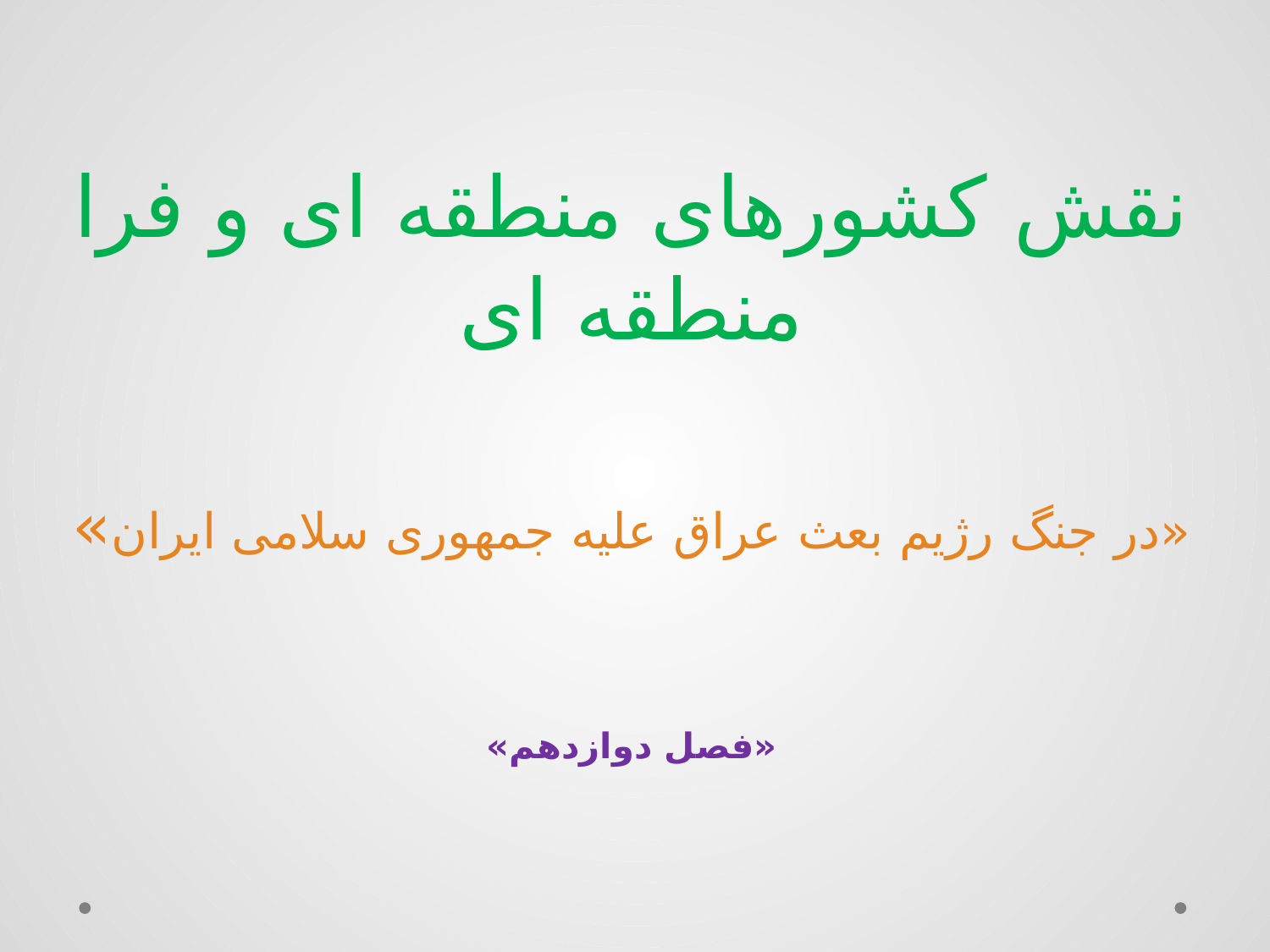

# نقش کشورهای منطقه ای و فرا منطقه ای «در جنگ رژیم بعث عراق علیه جمهوری سلامی ایران» «فصل دوازدهم»